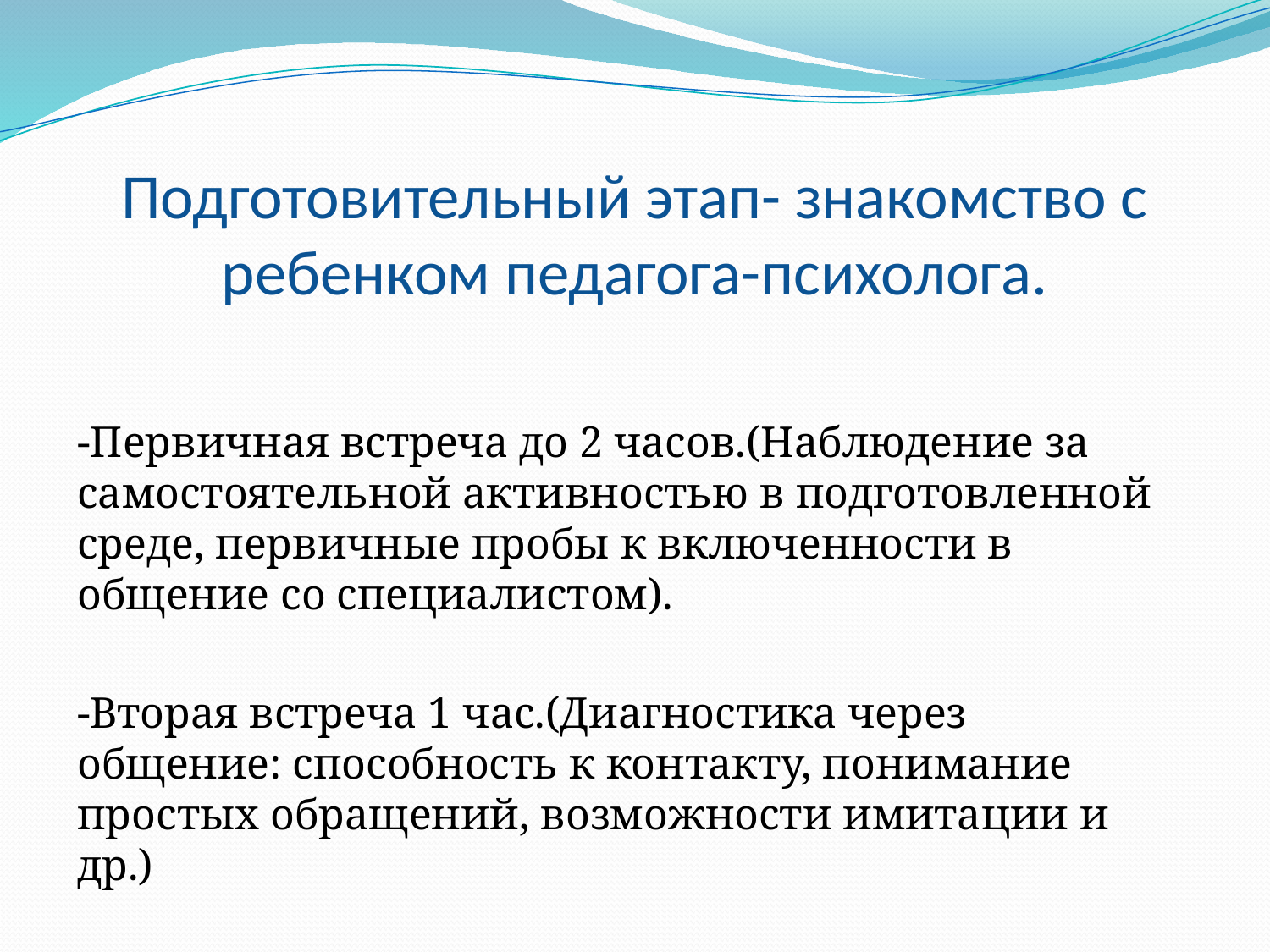

# Подготовительный этап- знакомство с ребенком педагога-психолога.
-Первичная встреча до 2 часов.(Наблюдение за самостоятельной активностью в подготовленной среде, первичные пробы к включенности в общение со специалистом).

-Вторая встреча 1 час.(Диагностика через общение: способность к контакту, понимание простых обращений, возможности имитации и др.)